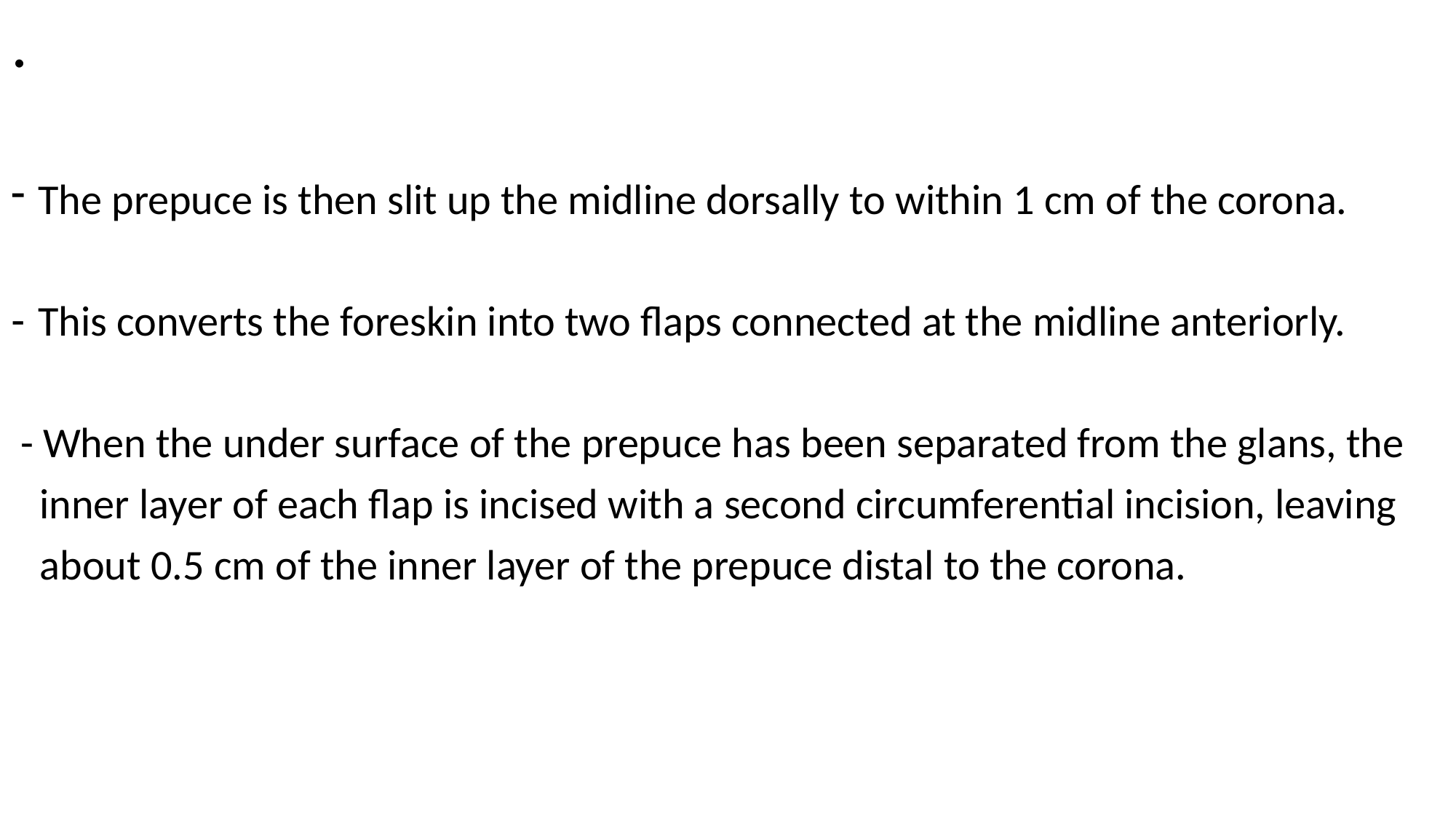

# .

The prepuce is then slit up the midline dorsally to within 1 cm of the corona.

This converts the foreskin into two flaps connected at the midline anteriorly.

 - When the under surface of the prepuce has been separated from the glans, the
   inner layer of each flap is incised with a second circumferential incision, leaving
   about 0.5 cm of the inner layer of the prepuce distal to the corona.